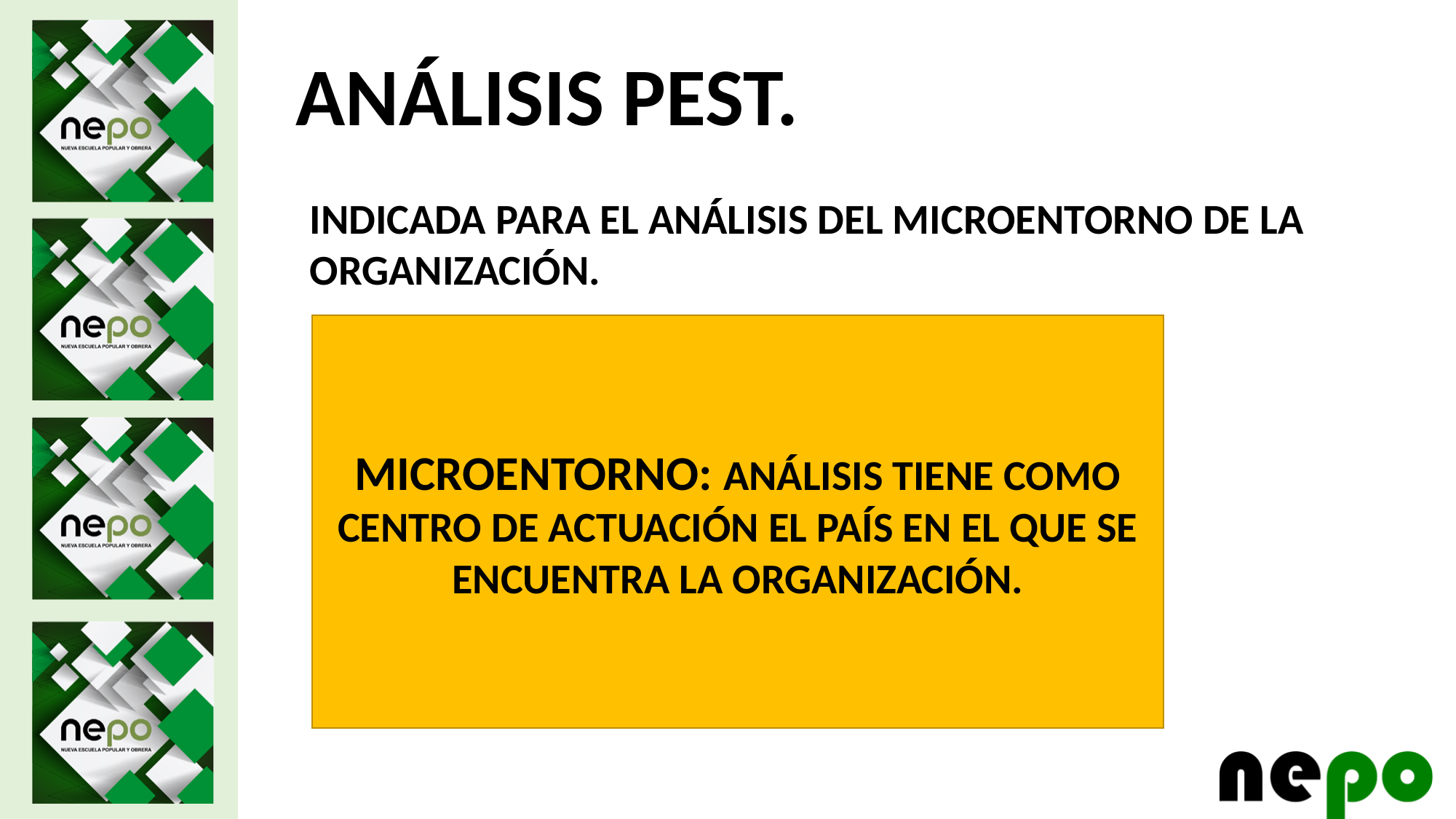

ANÁLISIS PEST.
INDICADA PARA EL ANÁLISIS DEL MICROENTORNO DE LA ORGANIZACIÓN.
MICROENTORNO: ANÁLISIS TIENE COMO CENTRO DE ACTUACIÓN EL PAÍS EN EL QUE SE ENCUENTRA LA ORGANIZACIÓN.